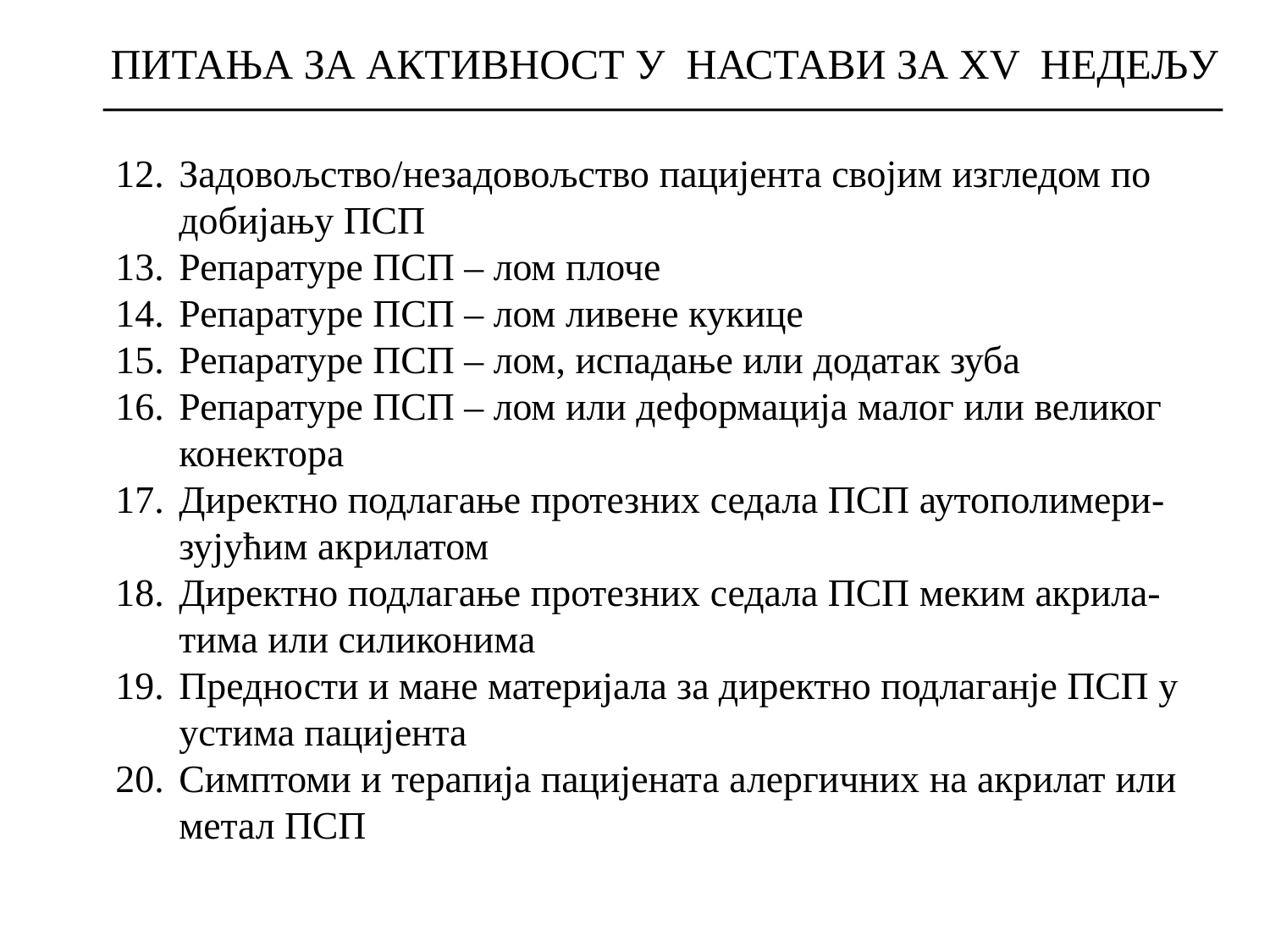

ПИТАЊА ЗА АКТИВНОСТ У  НАСТАВИ ЗА XV  НЕДЕЉУ

Задовољство/незадовољство пацијента својим изгледом по добијању ПСП
Репаратуре ПСП – лом плоче
Репаратуре ПСП – лом ливене кукице
Репаратуре ПСП – лом, испадање или додатак зуба
Репаратуре ПСП – лом или деформација малог или великог конектора
Директно подлагање протезних седала ПСП аутополимери-зујућим акрилатом
Директно подлагање протезних седала ПСП меким акрила-тима или силиконима
Предности и мане материјала за директно подлаганје ПСП у устима пацијента
Симптоми и терапија пацијената алергичних на акрилат или метал ПСП